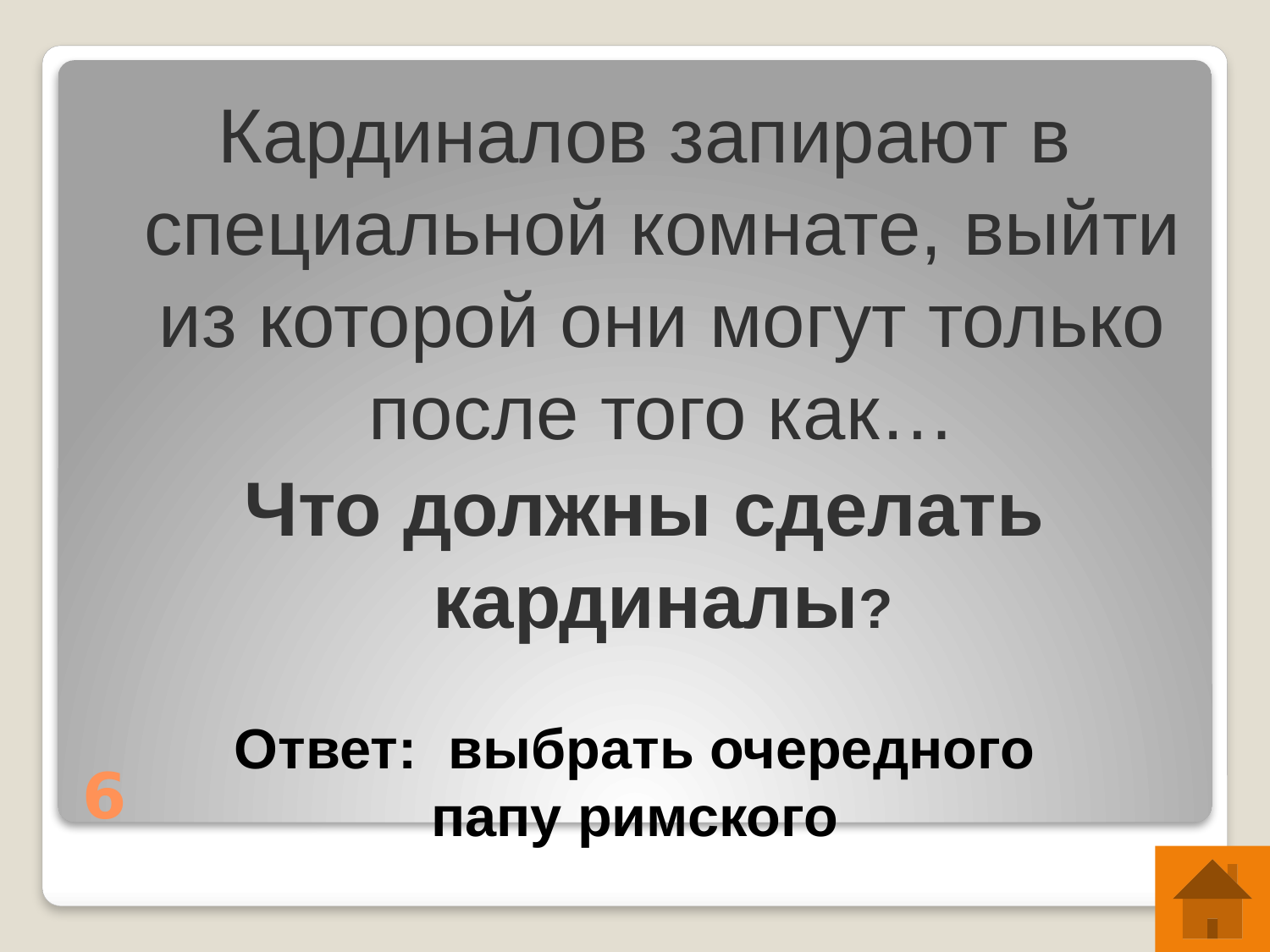

Кардиналов запирают в специальной комнате, выйти из которой они могут только после того как…
Что должны сделать кардиналы?
# 6
Ответ:  выбрать очередного папу римского